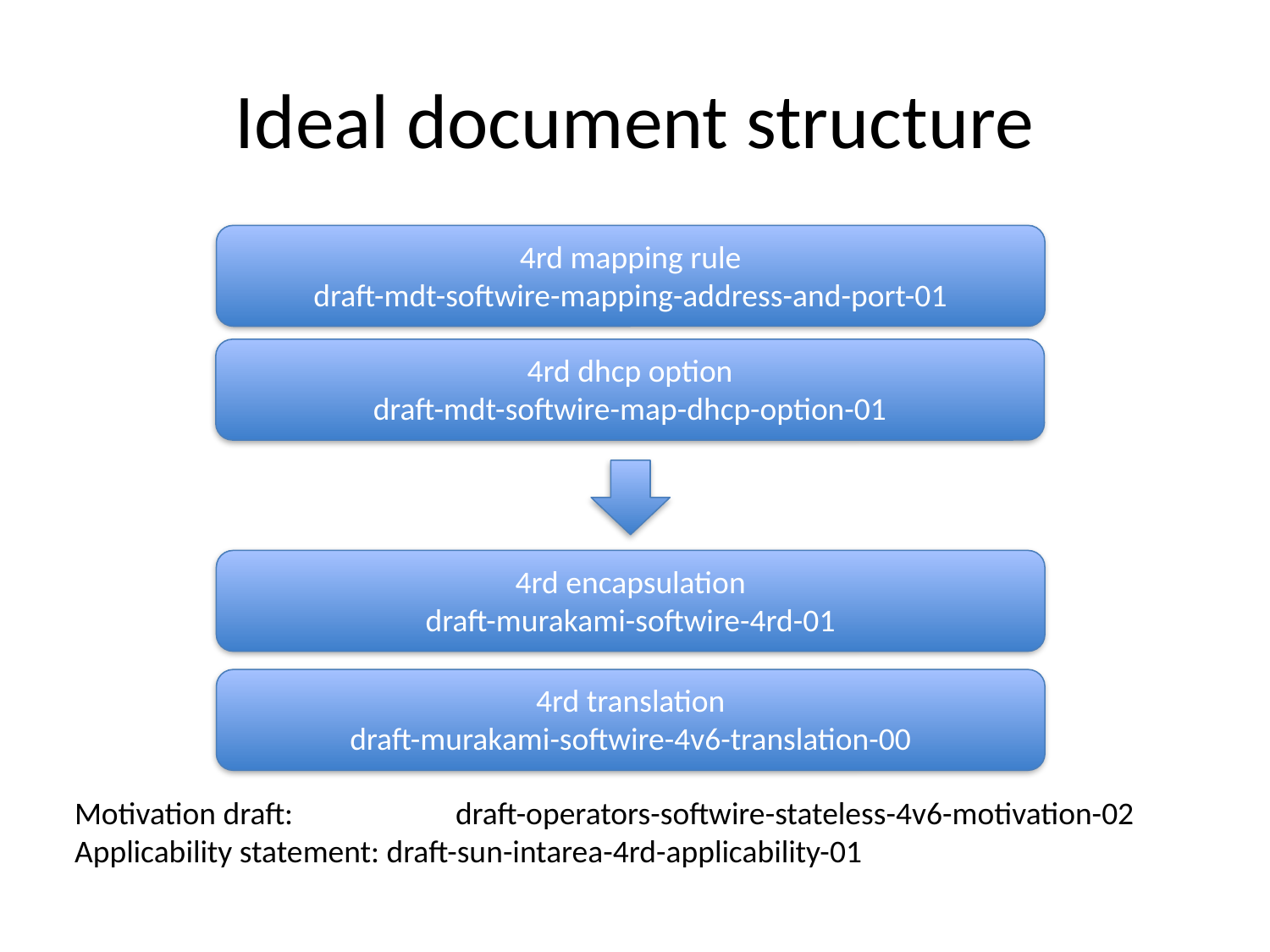

# Ideal document structure
4rd mapping rule
draft-mdt-softwire-mapping-address-and-port-01
4rd dhcp option
draft-mdt-softwire-map-dhcp-option-01

4rd encapsulation
draft-murakami-softwire-4rd-01
4rd translation
draft-murakami-softwire-4v6-translation-00
Motivation draft:		draft-operators-softwire-stateless-4v6-motivation-02
Applicability statement: draft-sun-intarea-4rd-applicability-01